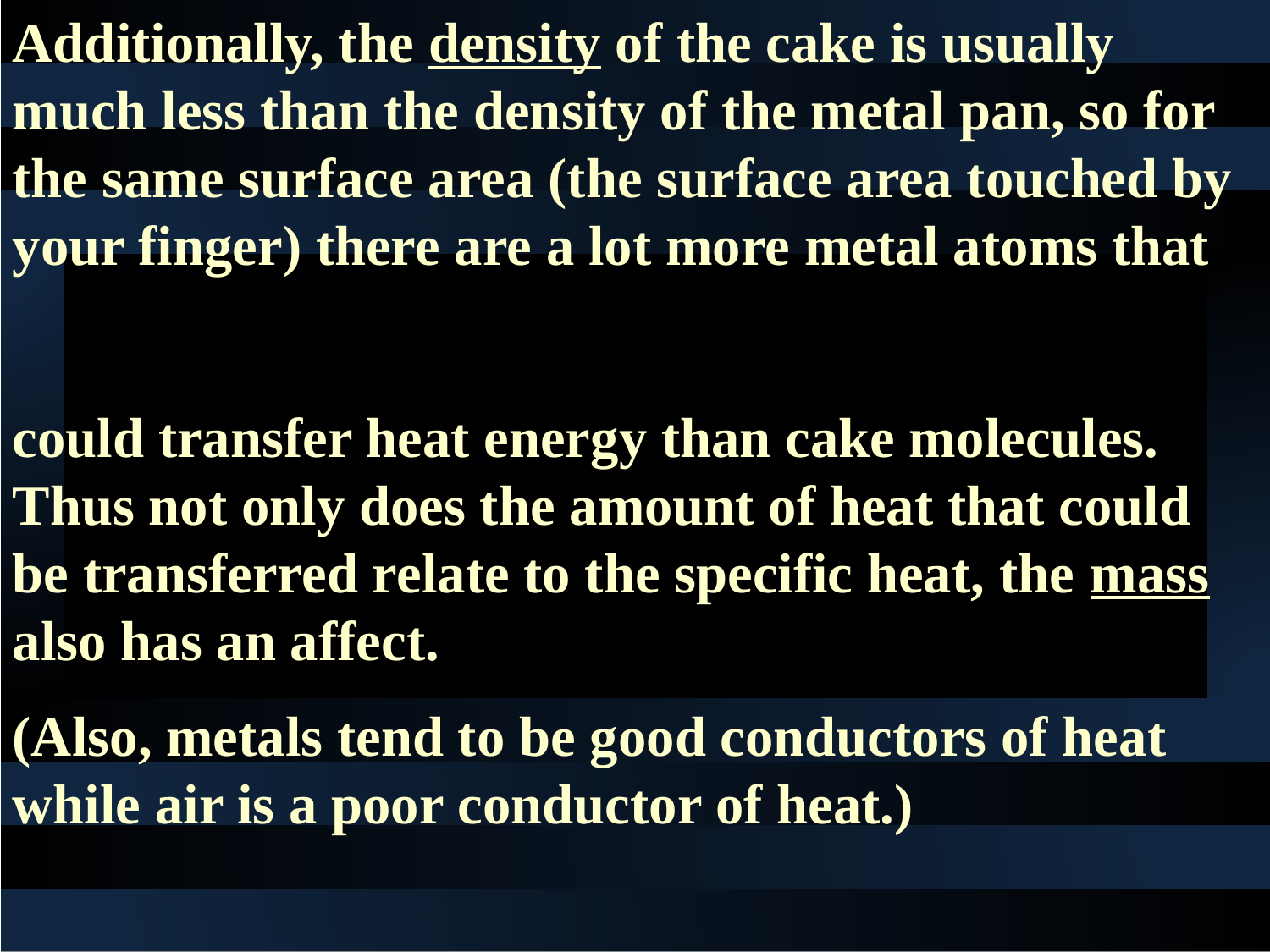

Additionally, the density of the cake is usually much less than the density of the metal pan, so for the same surface area (the surface area touched by your finger) there are a lot more metal atoms that

could transfer heat energy than cake molecules.  Thus not only does the amount of heat that could be transferred relate to the specific heat, the mass also has an affect.
(Also, metals tend to be good conductors of heat while air is a poor conductor of heat.)